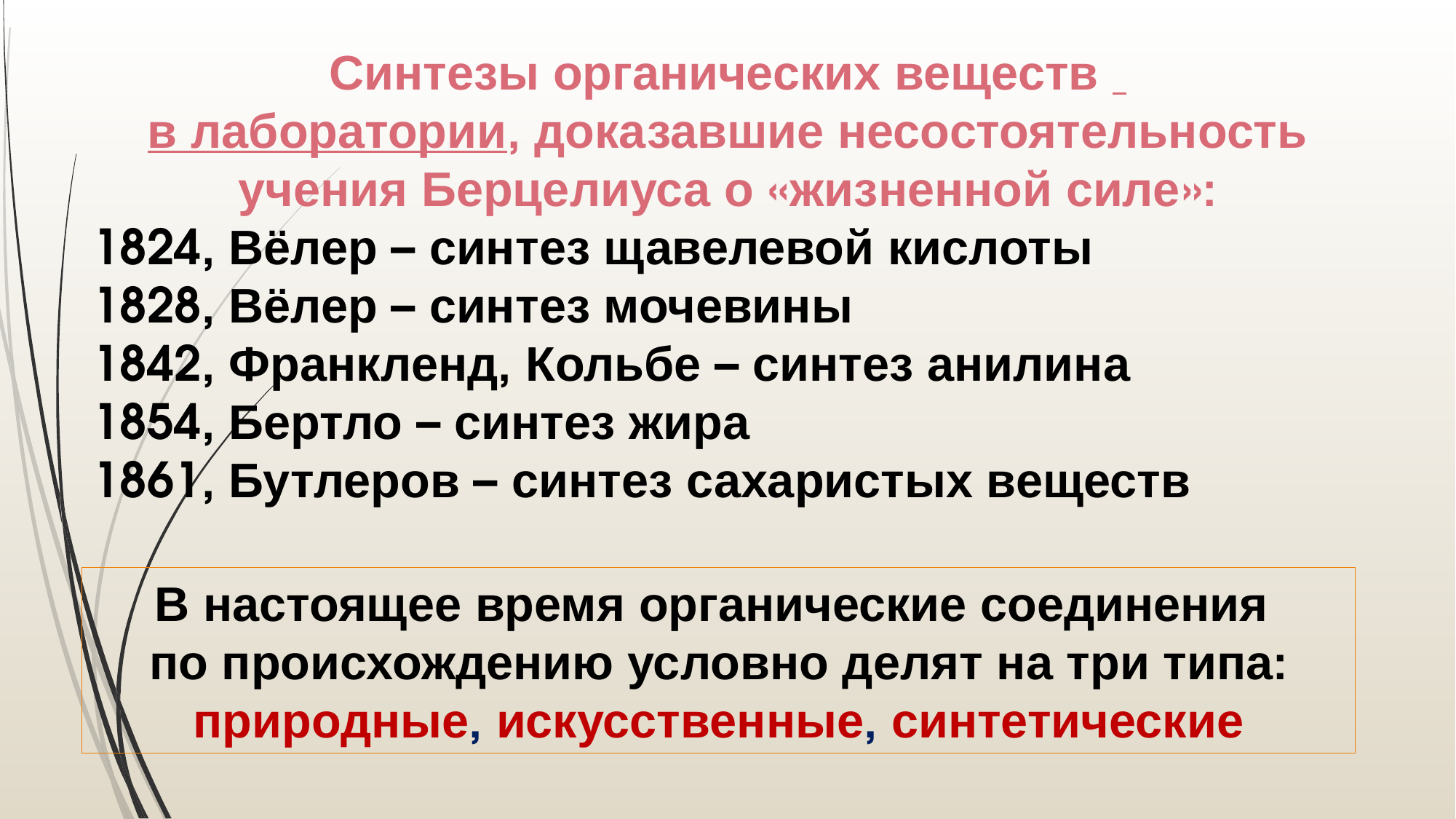

Синтезы органических веществ
в лаборатории, доказавшие несостоятельность учения Берцелиуса о «жизненной силе»:
1824, Вёлер – синтез щавелевой кислоты
1828, Вёлер – синтез мочевины
1842, Франкленд, Кольбе – синтез анилина
1854, Бертло – синтез жира
1861, Бутлеров – синтез сахаристых веществ
В настоящее время органические соединения
по происхождению условно делят на три типа: природные, искусственные, синтетические